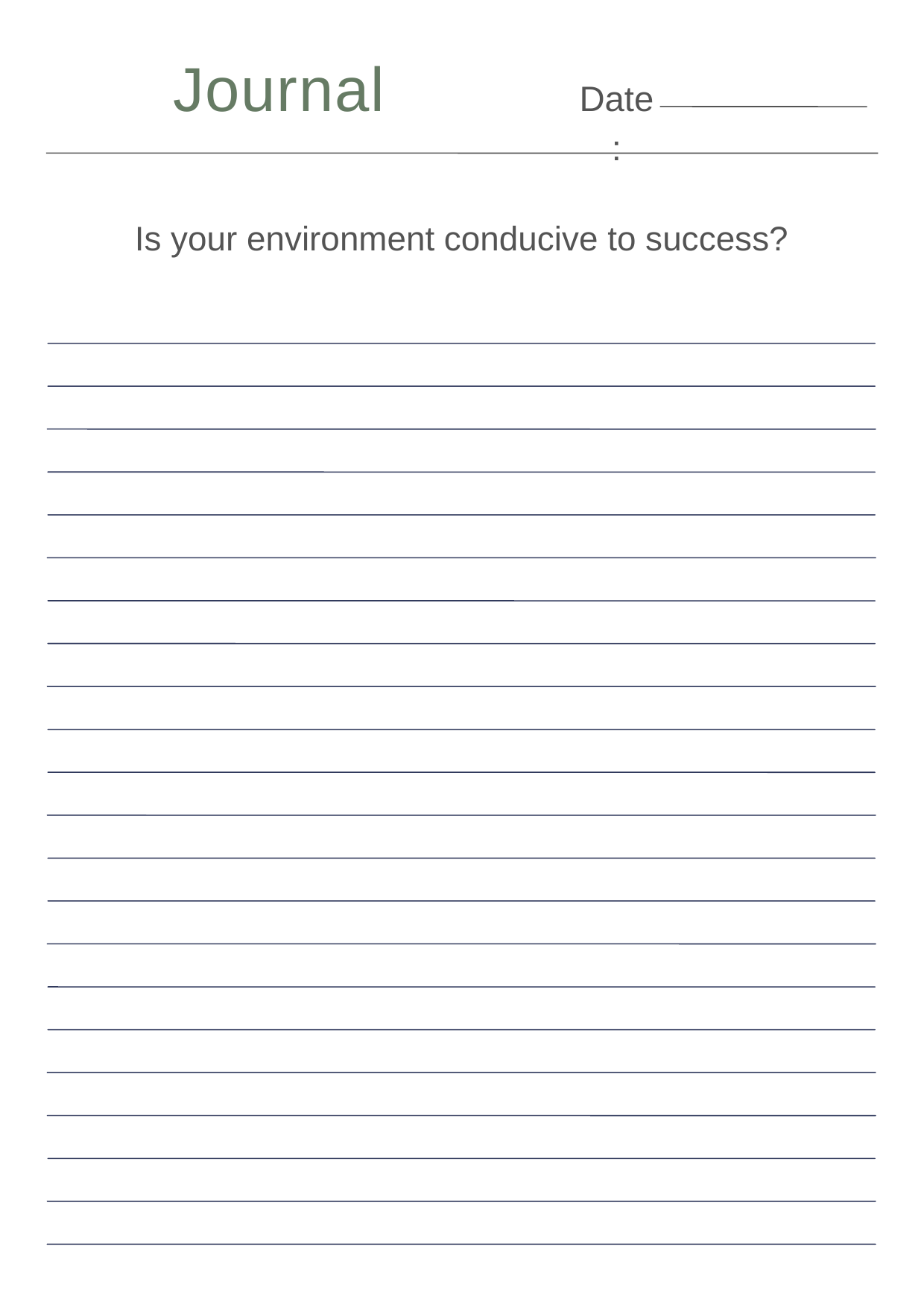

Journal
Date:

Is your environment conducive to success?